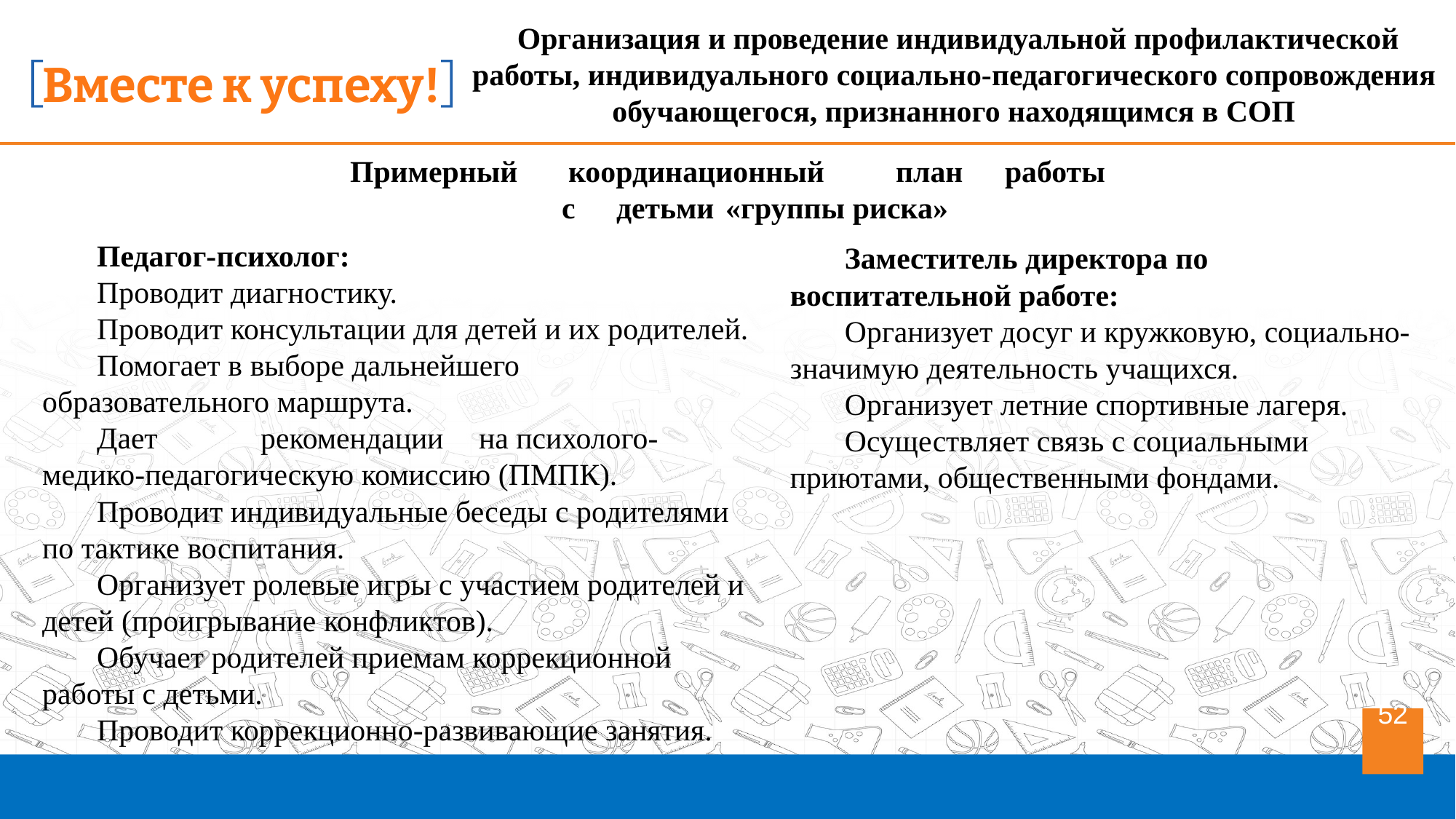

Организация и проведение индивидуальной профилактической работы, индивидуального социально-педагогического сопровождения обучающегося, признанного находящимся в СОП
Примерный	координационный	план	работы
с	детьми	«группы риска»
Педагог-психолог:
Проводит диагностику.
Проводит консультации для детей и их родителей.
Помогает в выборе дальнейшего образовательного маршрута.
Дает	рекомендации	на психолого-медико-педагогическую комиссию (ПМПК).
Проводит индивидуальные беседы с родителями по тактике воспитания.
Организует ролевые игры с участием родителей и детей (проигрывание конфликтов).
Обучает родителей приемам коррекционной работы с детьми.
Проводит коррекционно-развивающие занятия.

Заместитель директора по воспитательной работе:
Организует досуг и кружковую, социально-значимую деятельность учащихся.
Организует летние спортивные лагеря.
Осуществляет связь с социальными приютами, общественными фондами.